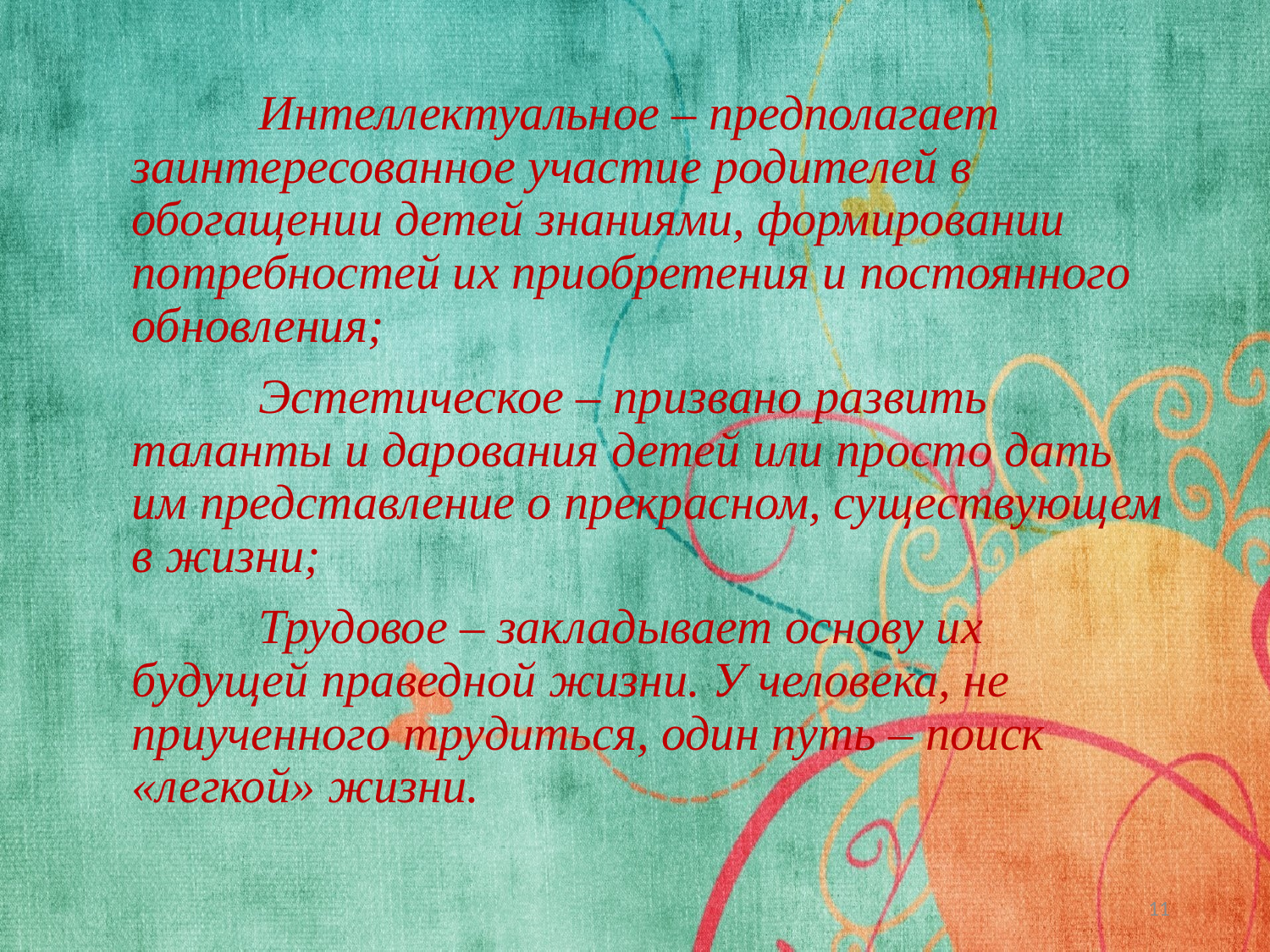

Интеллектуальное – предполагает заинтересованное участие родителей в обогащении детей знаниями, формировании потребностей их приобретения и постоянного обновления;
		Эстетическое – призвано развить таланты и дарования детей или просто дать им представление о прекрасном, существующем в жизни;
		Трудовое – закладывает основу их будущей праведной жизни. У человека, не приученного трудиться, один путь – поиск «легкой» жизни.

11